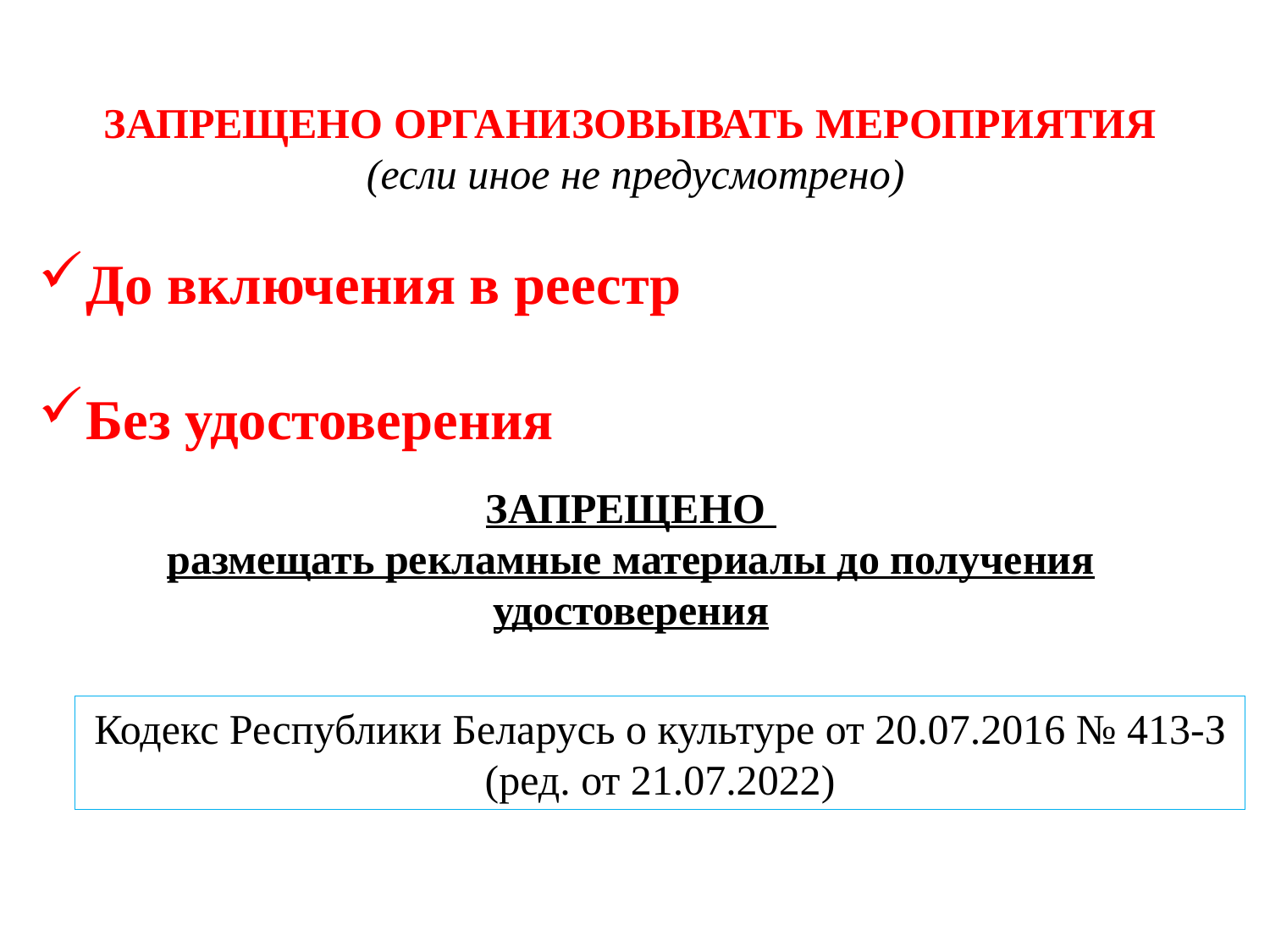

ЗАПРЕЩЕНО ОРГАНИЗОВЫВАТЬ МЕРОПРИЯТИЯ
(если иное не предусмотрено)

До включения в реестр

Без удостоверения
ЗАПРЕЩЕНО
размещать рекламные материалы до получения удостоверения
Кодекс Республики Беларусь о культуре от 20.07.2016 № 413-З (ред. от 21.07.2022)